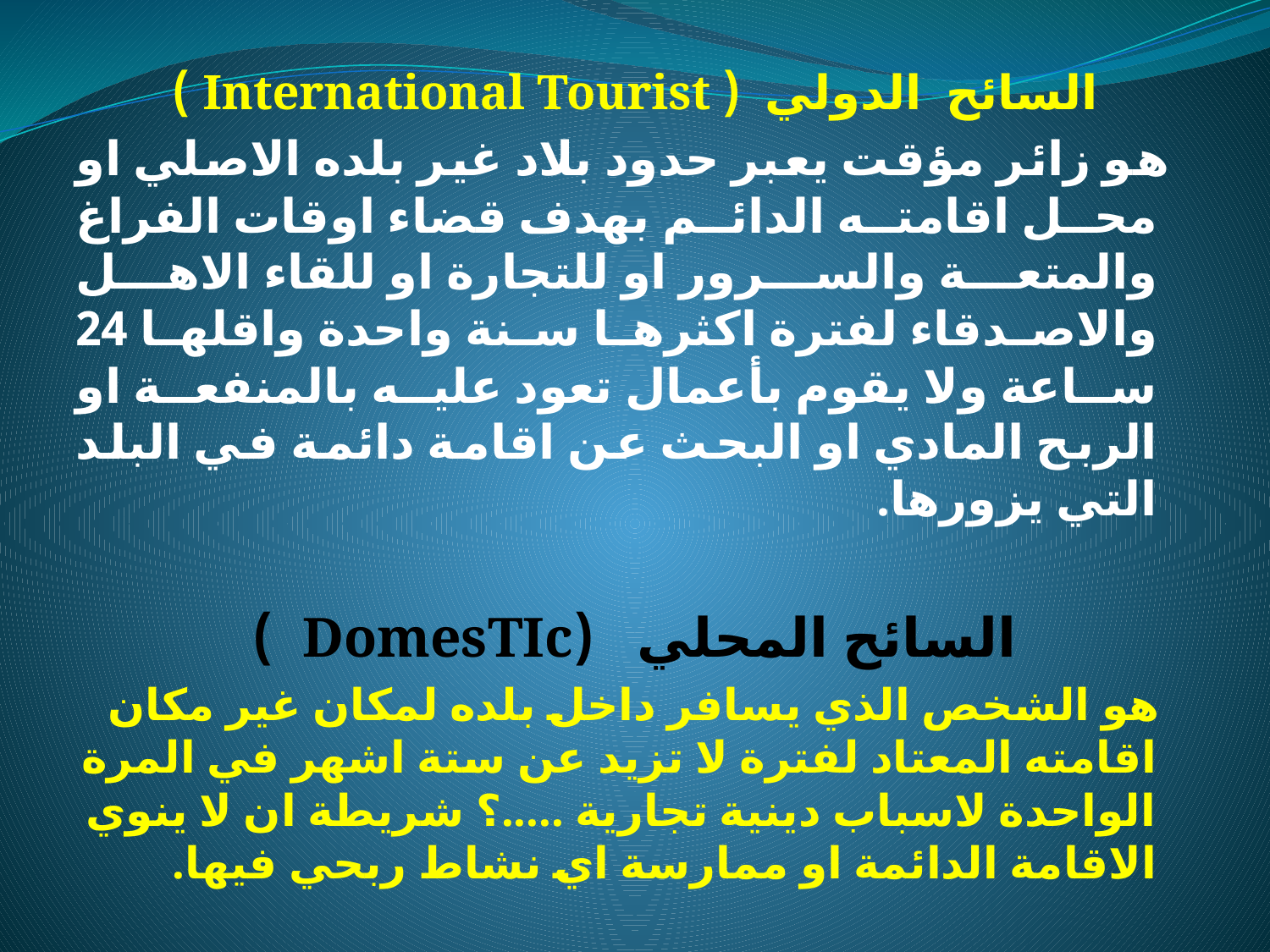

السائح  الدولي  ( International Tourist )
  هو زائر مؤقت يعبر حدود بلاد غير بلده الاصلي او محل اقامته الدائم بهدف قضاء اوقات الفراغ والمتعة والسرور او للتجارة او للقاء الاهل والاصدقاء لفترة اكثرها سنة واحدة واقلها 24 ساعة ولا يقوم بأعمال تعود عليه بالمنفعة او الربح المادي او البحث عن اقامة دائمة في البلد التي يزورها.

السائح المحلي   (DomesTIc  )
   هو الشخص الذي يسافر داخل بلده لمكان غير مكان اقامته المعتاد لفترة لا تزيد عن ستة اشهر في المرة الواحدة لاسباب دينية تجارية .....؟ شريطة ان لا ينوي الاقامة الدائمة او ممارسة اي نشاط ربحي فيها.